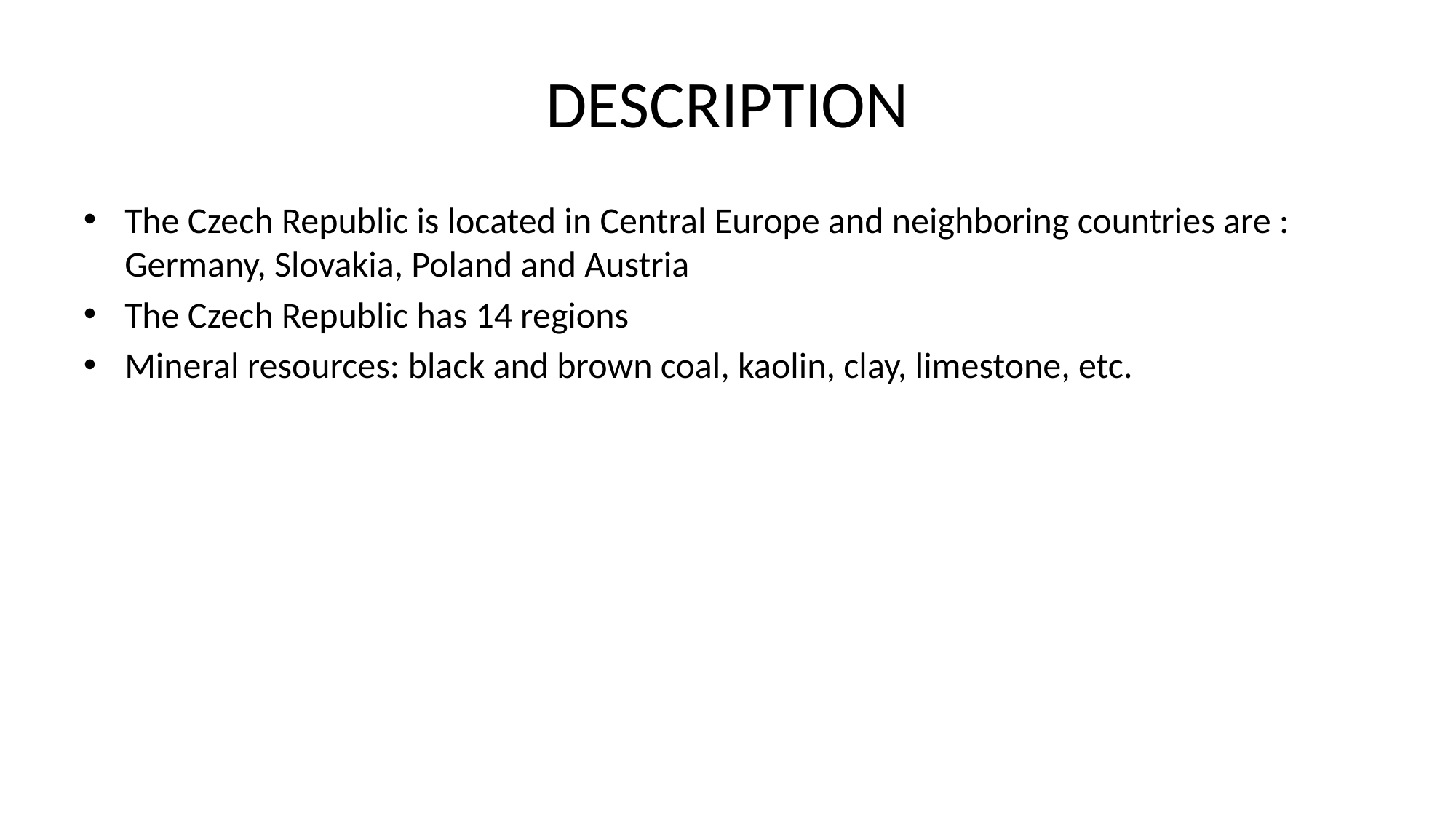

# DESCRIPTION
The Czech Republic is located in Central Europe and neighboring countries are : Germany, Slovakia, Poland and Austria
The Czech Republic has 14 regions
Mineral resources: black and brown coal, kaolin, clay, limestone, etc.